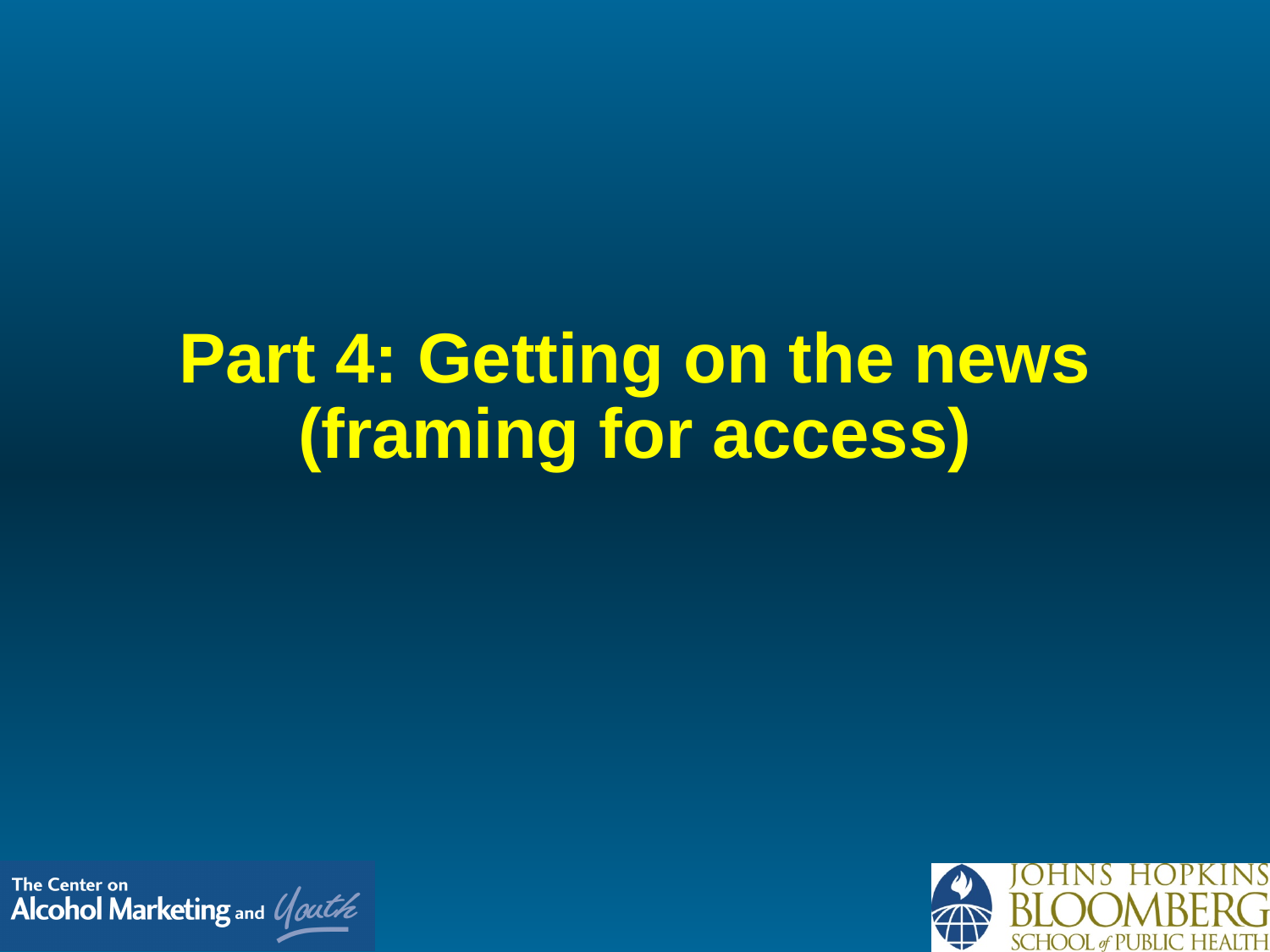

# Part 4: Getting on the news (framing for access)